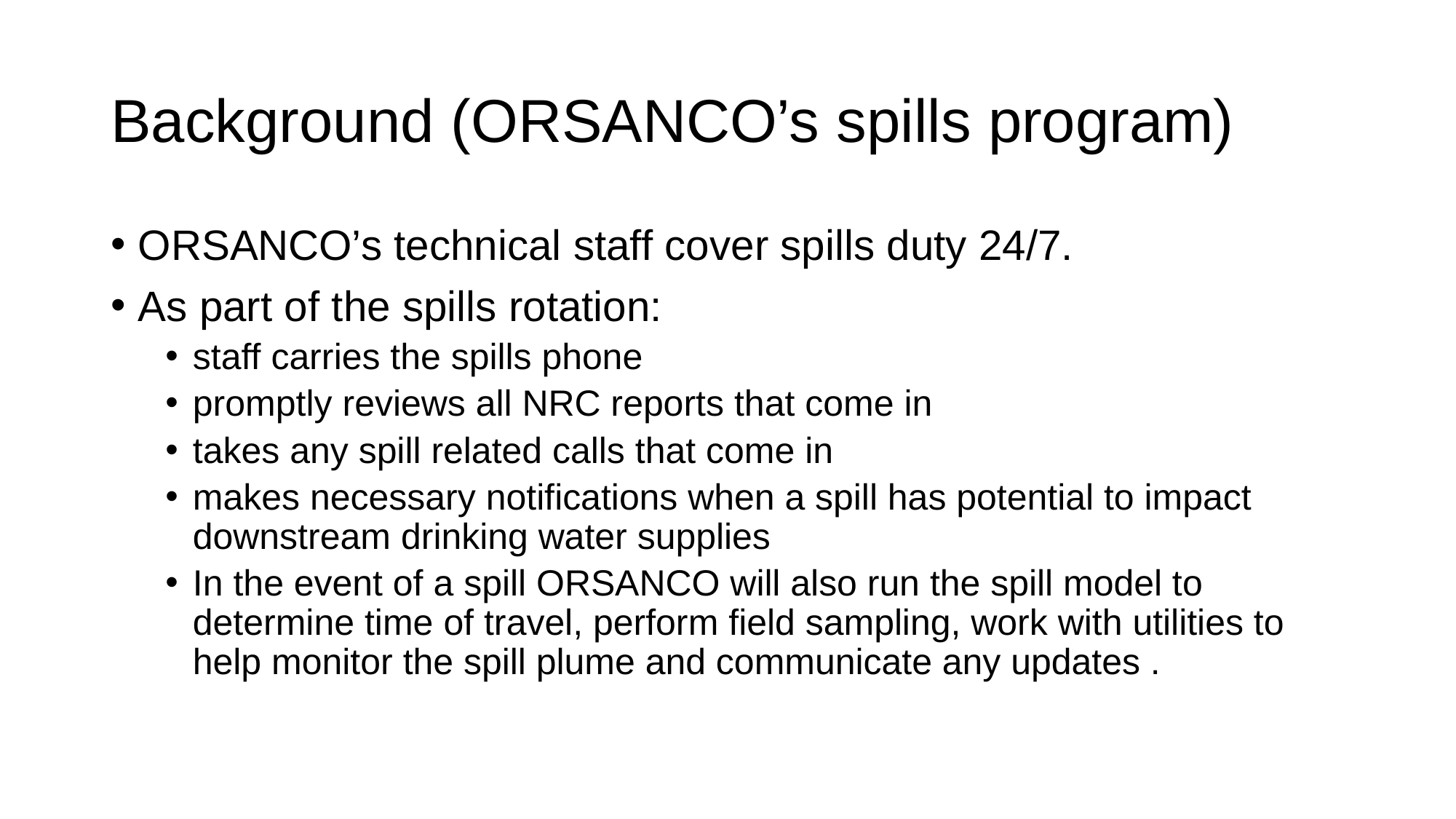

# Background (ORSANCO’s spills program)
ORSANCO’s technical staff cover spills duty 24/7.
As part of the spills rotation:
staff carries the spills phone
promptly reviews all NRC reports that come in
takes any spill related calls that come in
makes necessary notifications when a spill has potential to impact downstream drinking water supplies
In the event of a spill ORSANCO will also run the spill model to determine time of travel, perform field sampling, work with utilities to help monitor the spill plume and communicate any updates .